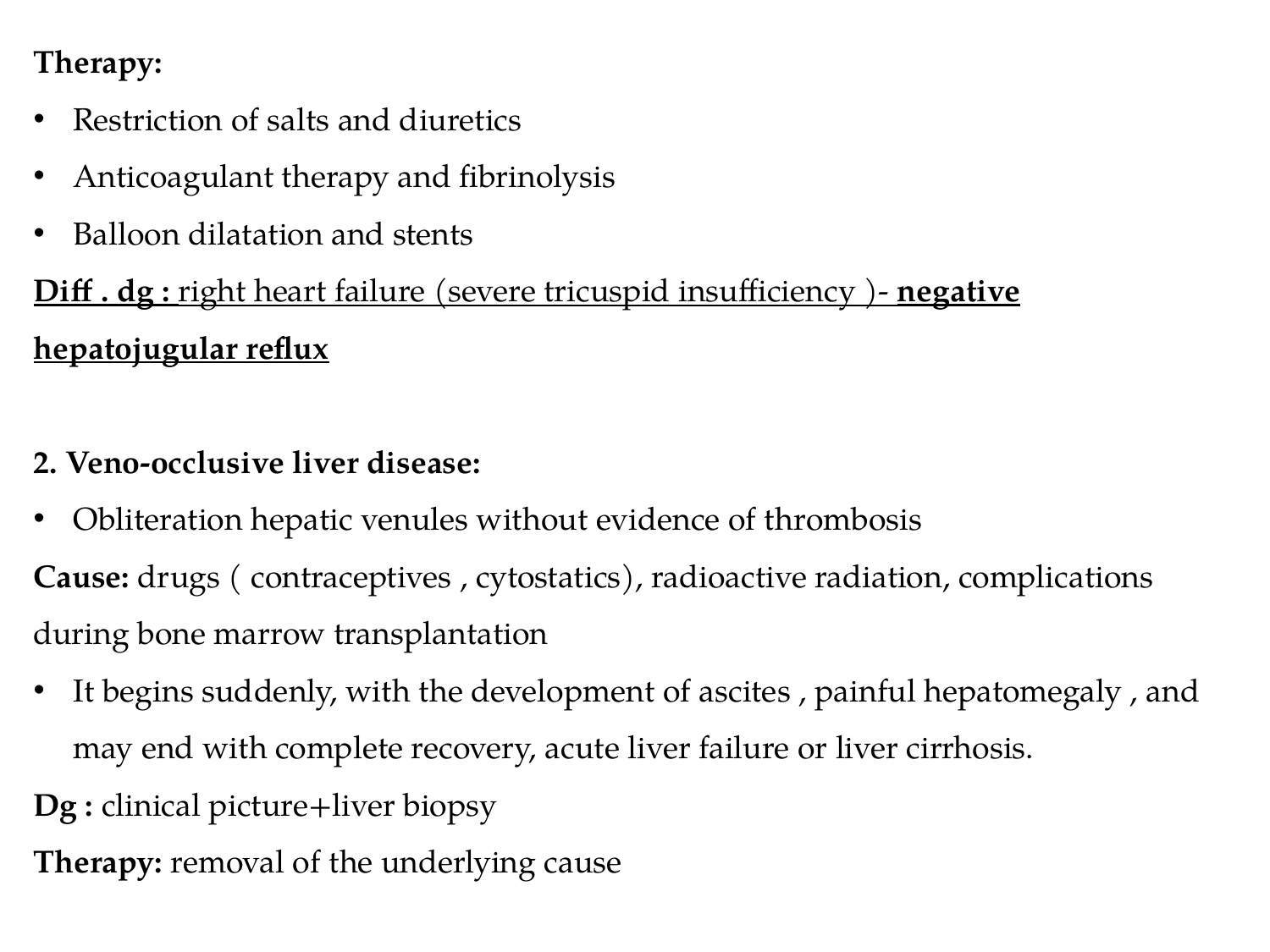

Therapy:
Restriction of salts and diuretics
Anticoagulant therapy and fibrinolysis
Balloon dilatation and stents
Diff . dg : right heart failure (severe tricuspid insufficiency )- negative hepatojugular reflux

2. Veno-occlusive liver disease:
Obliteration hepatic venules without evidence of thrombosis
Cause: drugs ( contraceptives , cytostatics), radioactive radiation, complications during bone marrow transplantation
It begins suddenly, with the development of ascites , painful hepatomegaly , and may end with complete recovery, acute liver failure or liver cirrhosis.
Dg : clinical picture+liver biopsy
Therapy: removal of the underlying cause